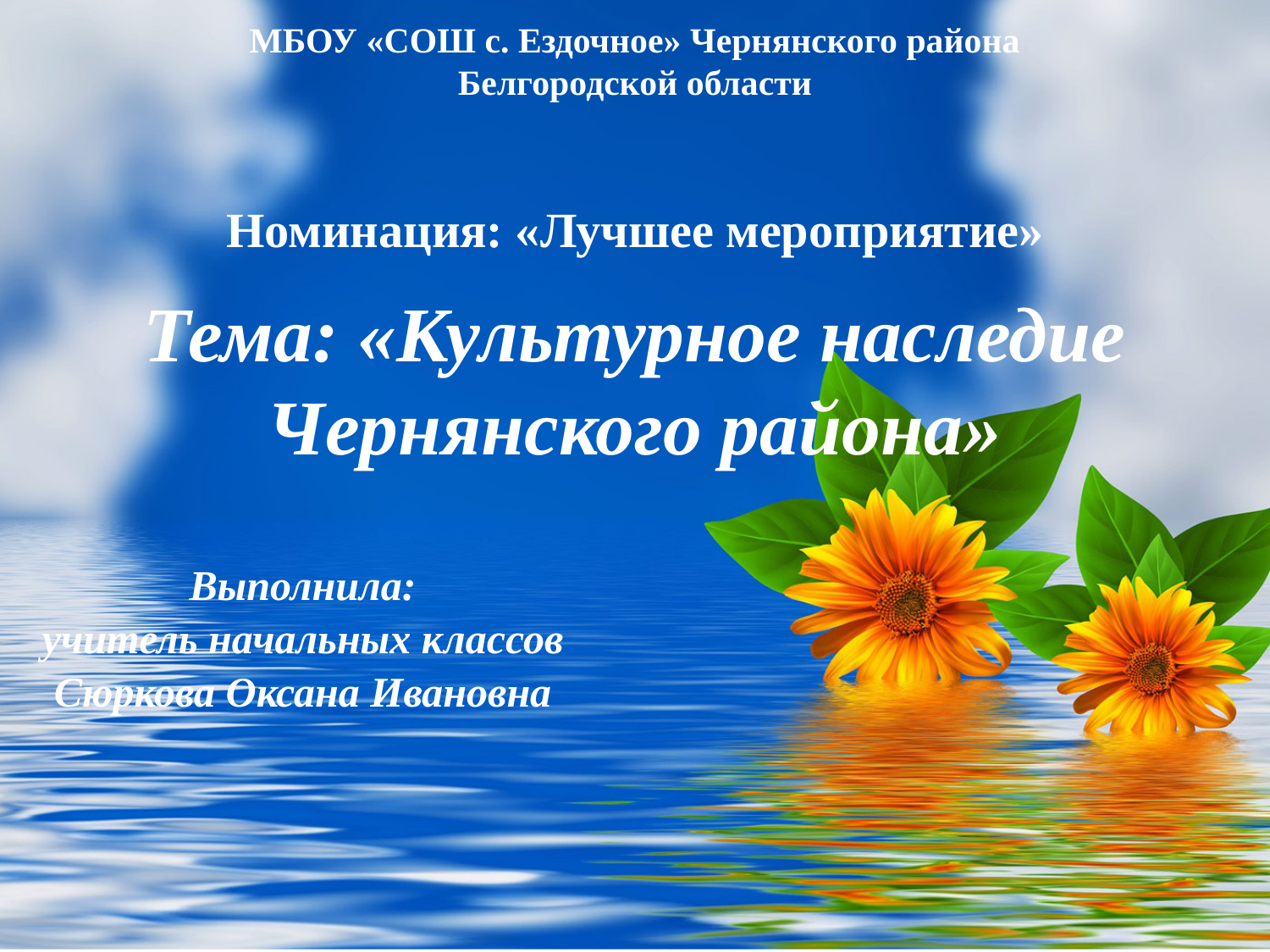

МБОУ «СОШ с. Ездочное» Чернянского района Белгородской области
# Номинация: «Лучшее мероприятие»
Тема: «Культурное наследие Чернянского района»

Выполнила:
учитель начальных классов
Сюркова Оксана Ивановна